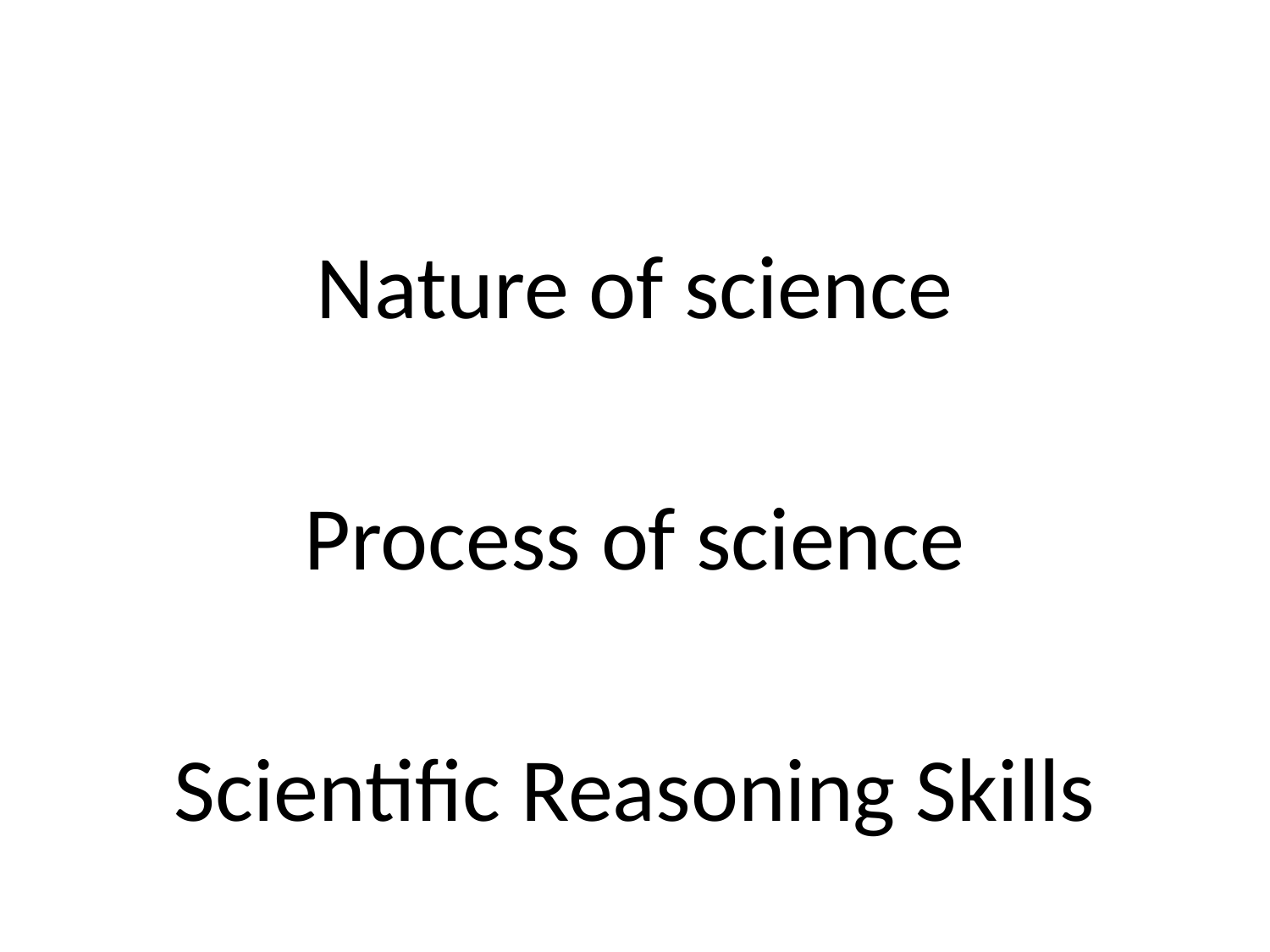

#
Nature of science

Process of science

Scientific Reasoning Skills